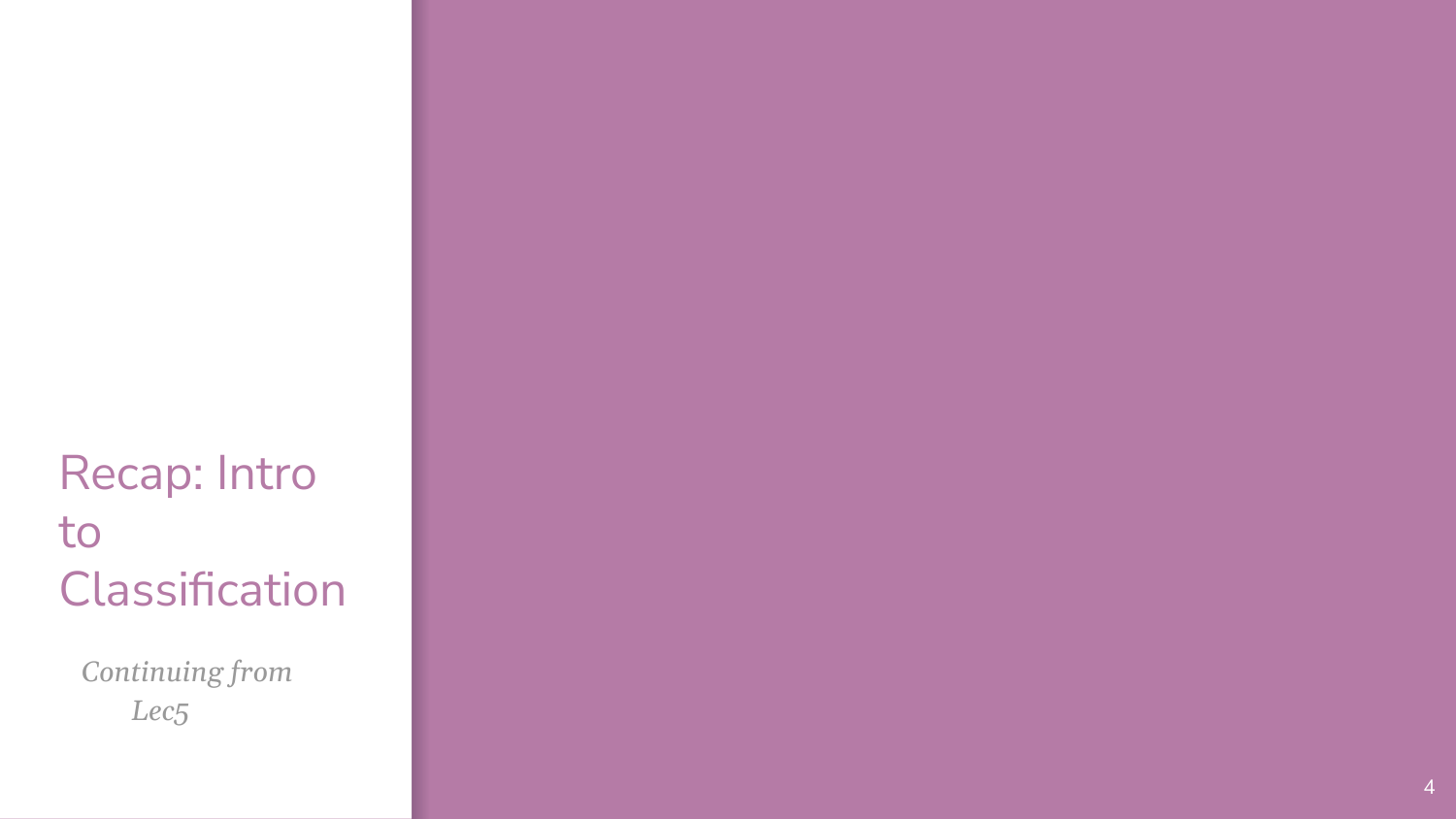

# Recap: Intro to Classification
Continuing from Lec5
4